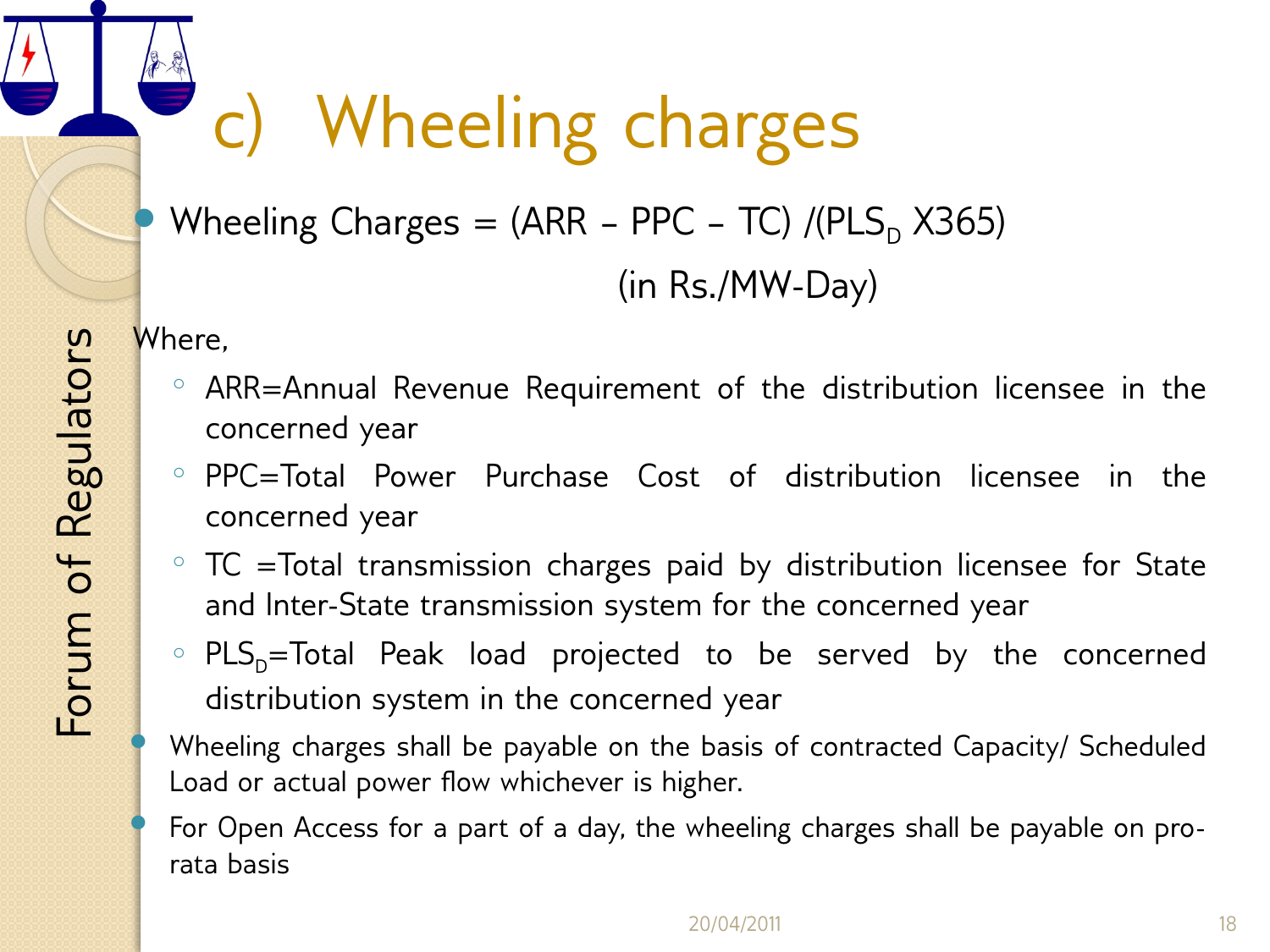

# Wheeling charges
Wheeling Charges = (ARR – PPC – TC) /(PLSD X365)
                                         (in Rs./MW-Day)
Where,
ARR=Annual Revenue Requirement of the distribution licensee in the concerned year
PPC=Total Power Purchase Cost of distribution licensee in the concerned year
TC =Total transmission charges paid by distribution licensee for State and Inter-State transmission system for the concerned year
PLSD=Total Peak load projected to be served by the concerned distribution system in the concerned year
Wheeling charges shall be payable on the basis of contracted Capacity/ Scheduled Load or actual power flow whichever is higher.
For Open Access for a part of a day, the wheeling charges shall be payable on pro-rata basis

20/04/2011
18